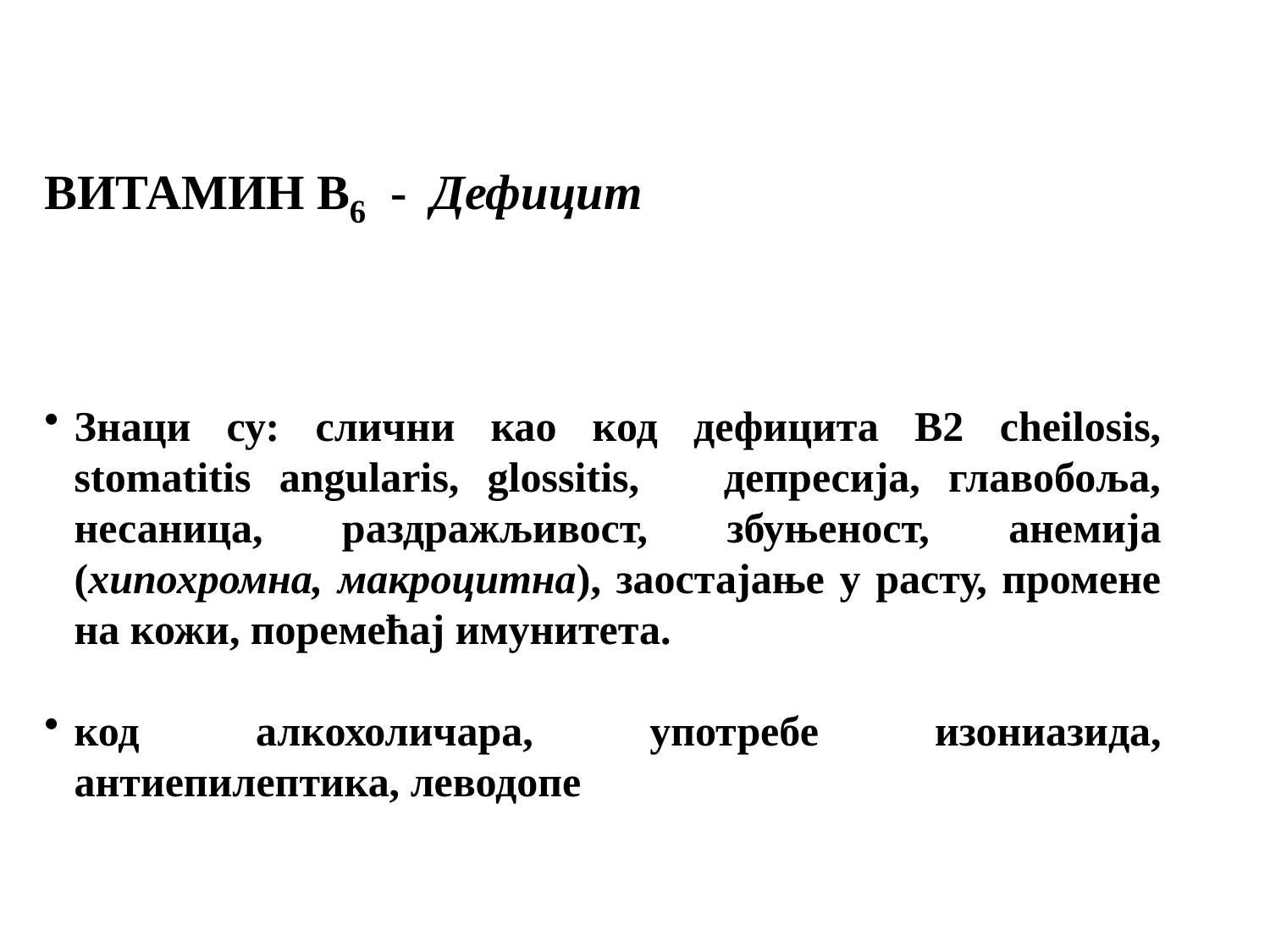

ВИТАМИН B6  -  Дефицит

Знаци су: слични као код дефицита В2 cheilosis, stomatitis angularis, glossitis,   депресија, главобоља, несаница, раздражљивост, збуњеност, анемија (хипохромна, макроцитна), заостајање у расту, промене на кожи, поремећај имунитета.

код алкохоличара, употребе изониазида, антиепилептика, леводопе